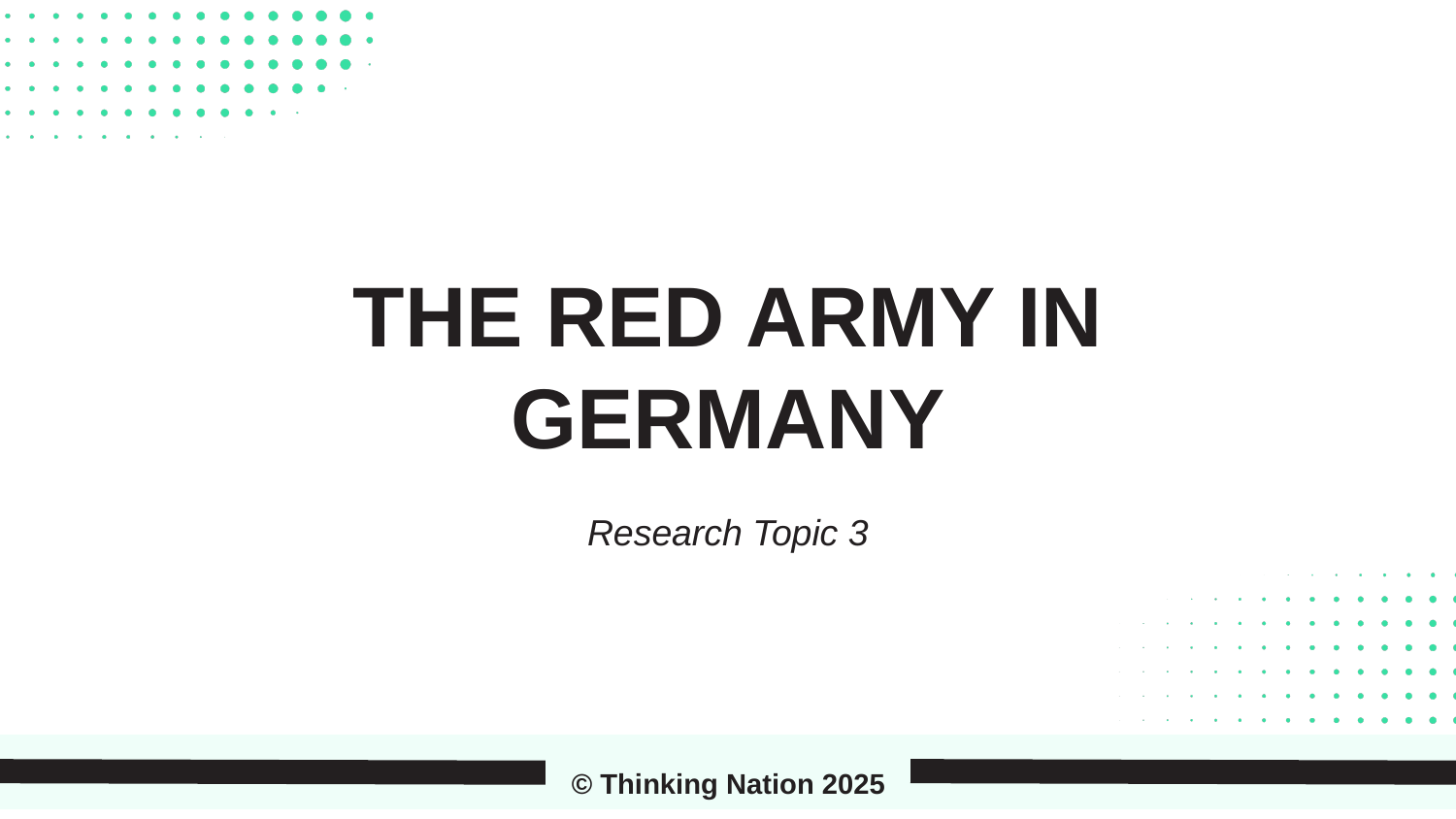

THE RED ARMY IN GERMANY

Research Topic 3

© Thinking Nation 2025